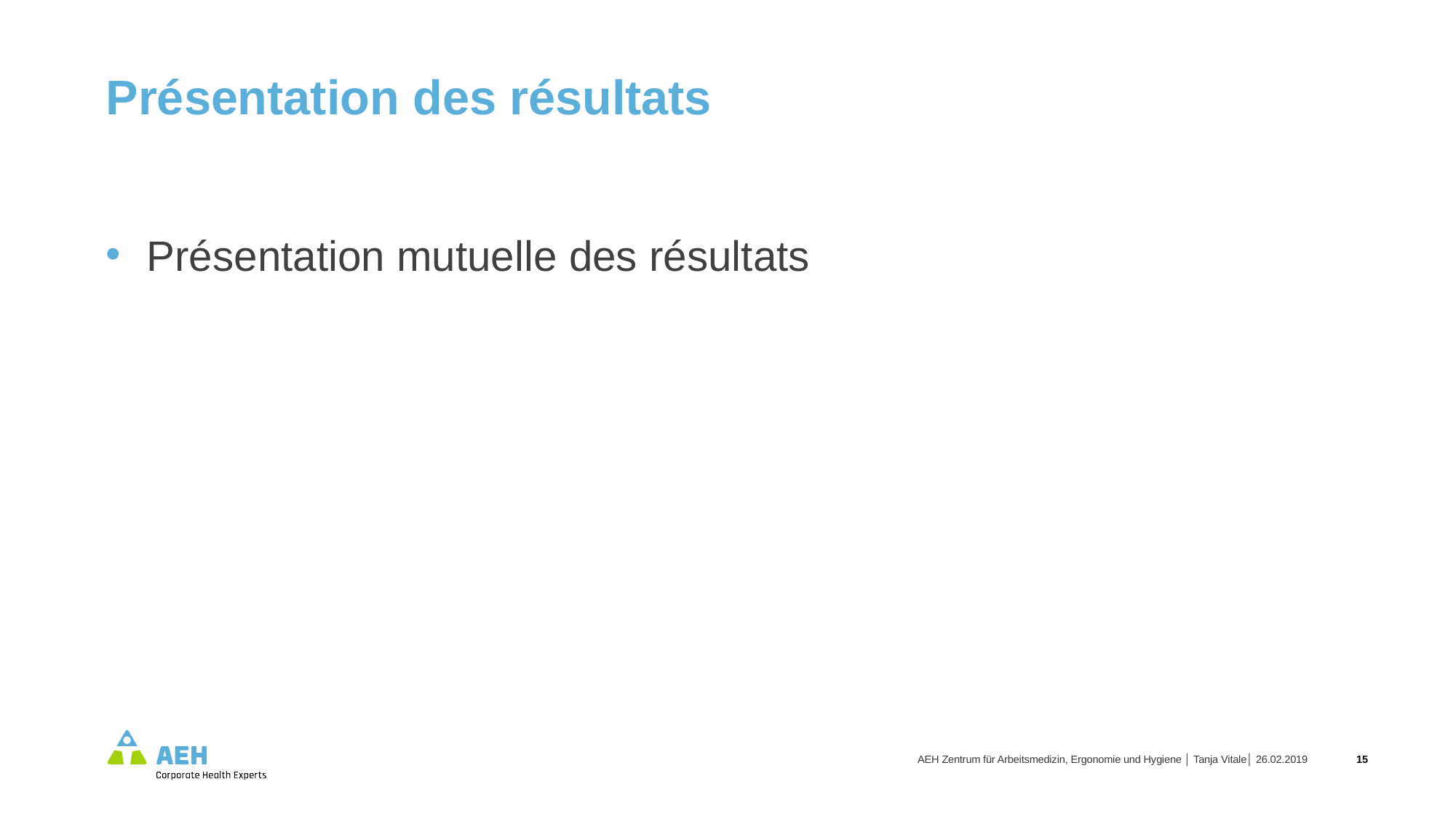

Présentation des résultats
Présentation mutuelle des résultats
AEH Zentrum für Arbeitsmedizin, Ergonomie und Hygiene │ Tanja Vitale│ 26.02.2019